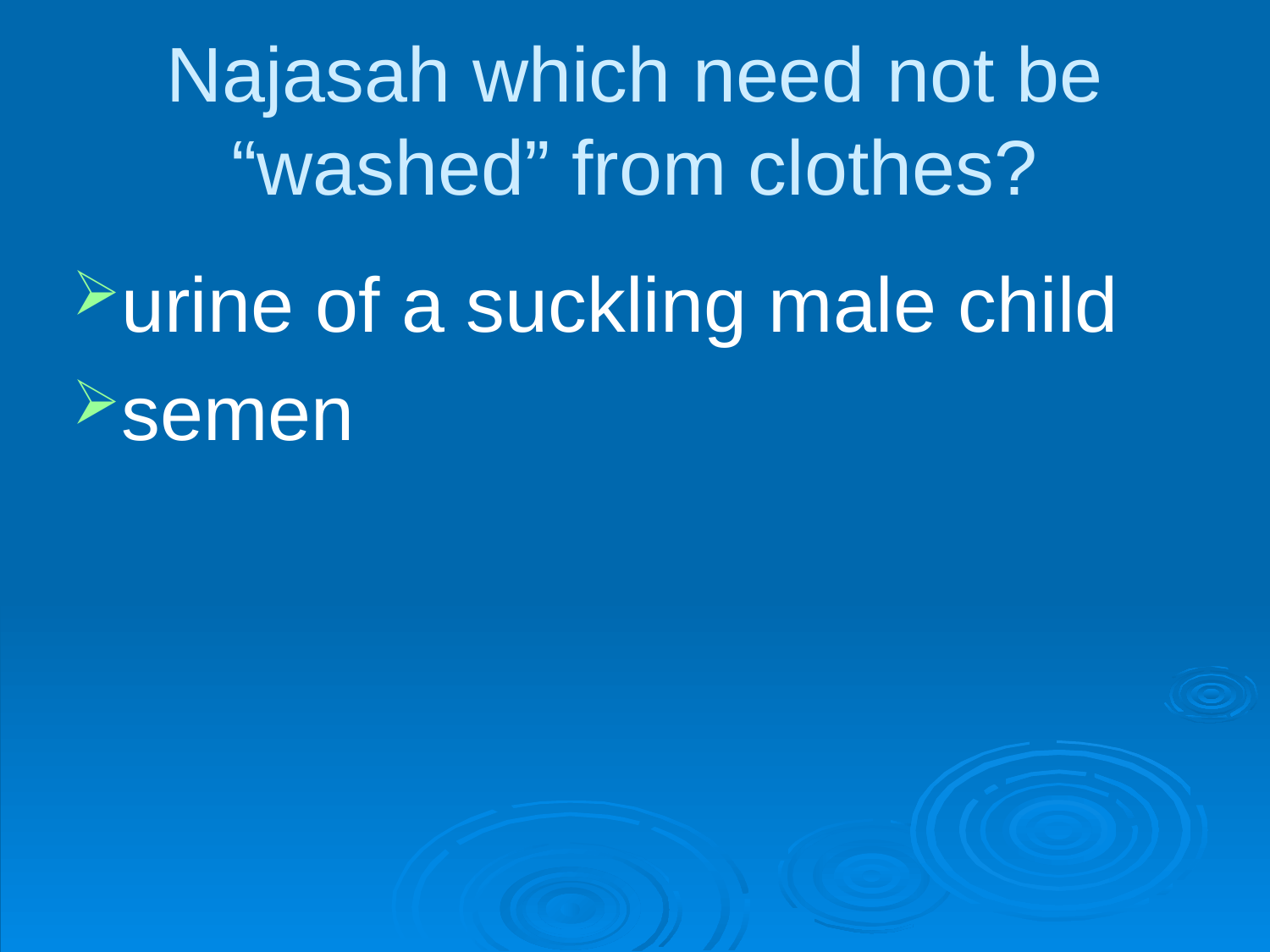

# Najasah which need not be “washed” from clothes?
urine of a suckling male child
semen